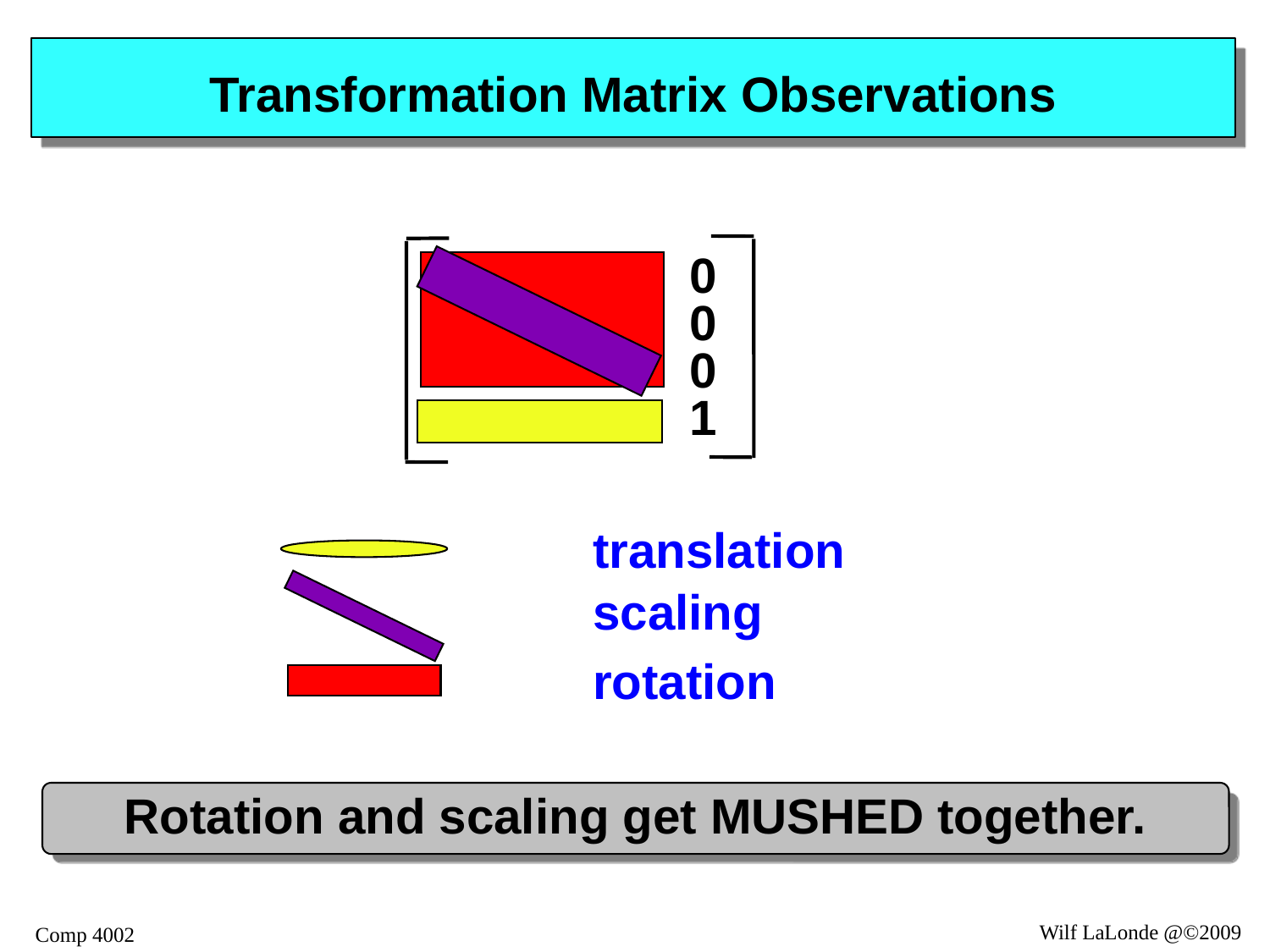

# Transformation Matrix Observations

0
0
0
1

translation

scaling

rotation

Rotation and scaling get MUSHED together.